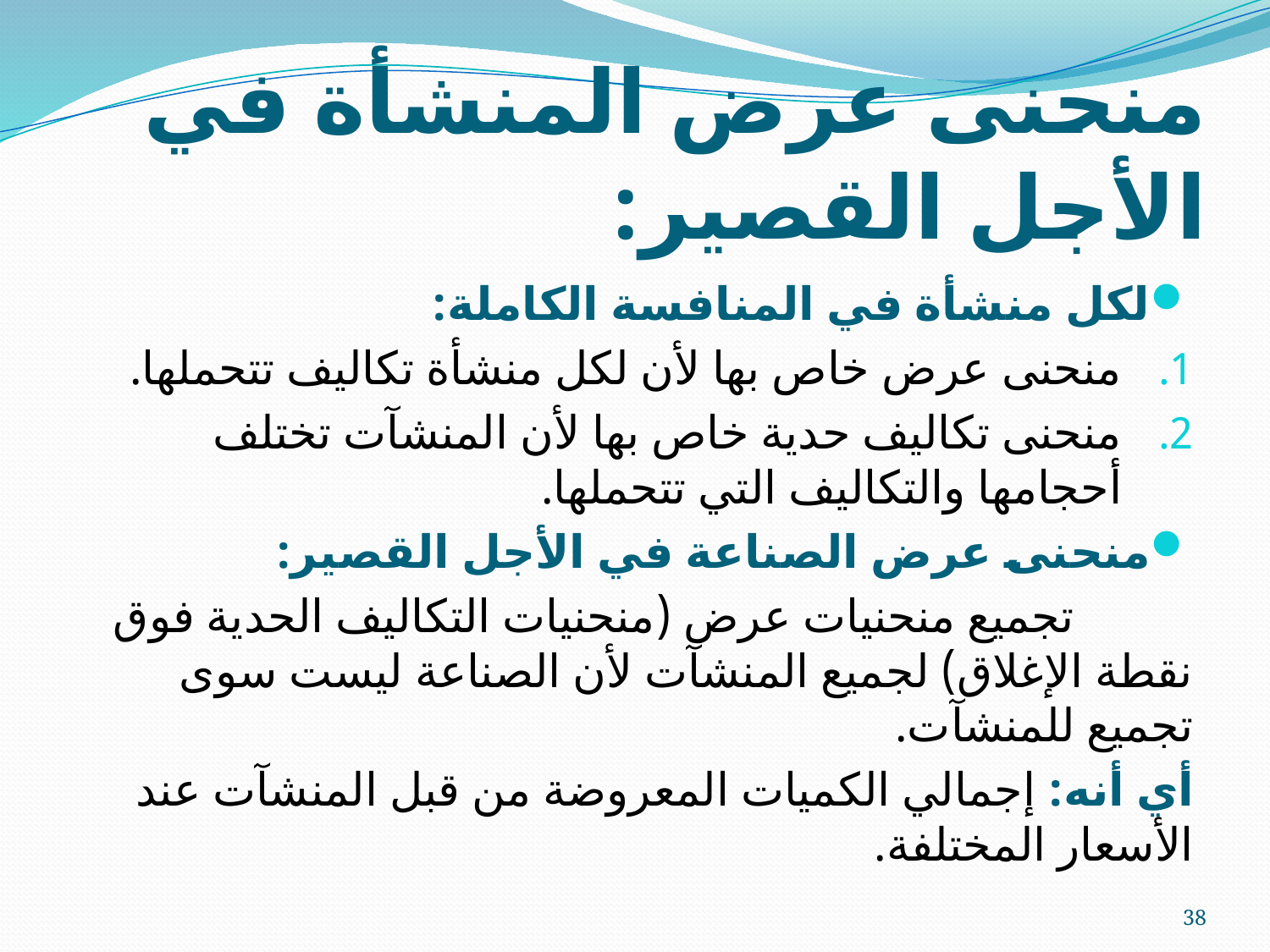

# منحنى عرض المنشأة في الأجل القصير:
لكل منشأة في المنافسة الكاملة:
منحنى عرض خاص بها لأن لكل منشأة تكاليف تتحملها.
منحنى تكاليف حدية خاص بها لأن المنشآت تختلف أحجامها والتكاليف التي تتحملها.
منحنى عرض الصناعة في الأجل القصير:
          تجميع منحنيات عرض (منحنيات التكاليف الحدية فوق نقطة الإغلاق) لجميع المنشآت لأن الصناعة ليست سوى تجميع للمنشآت.
أي أنه: إجمالي الكميات المعروضة من قبل المنشآت عند الأسعار المختلفة.

38